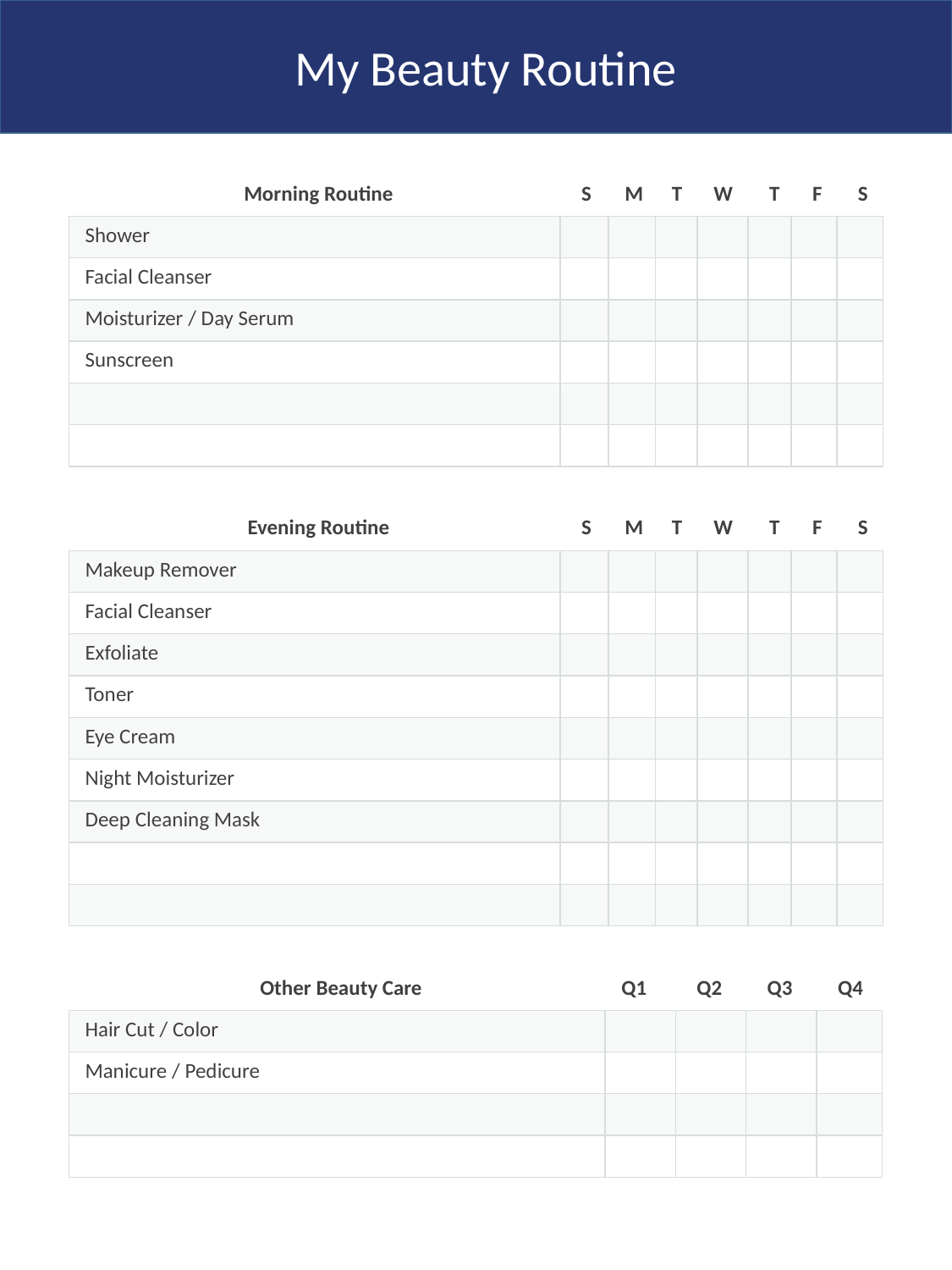

My Beauty Routine
| Morning Routine | S | M | T | W | T | F | S |
| --- | --- | --- | --- | --- | --- | --- | --- |
| Shower |  |  |  |  |  |  |  |
| Facial Cleanser |  |  |  |  |  |  |  |
| Moisturizer / Day Serum |  |  |  |  |  |  |  |
| Sunscreen |  |  |  |  |  |  |  |
|  |  |  |  |  |  |  |  |
|  |  |  |  |  |  |  |  |
| Evening Routine | S | M | T | W | T | F | S |
| --- | --- | --- | --- | --- | --- | --- | --- |
| Makeup Remover |  |  |  |  |  |  |  |
| Facial Cleanser |  |  |  |  |  |  |  |
| Exfoliate |  |  |  |  |  |  |  |
| Toner |  |  |  |  |  |  |  |
| Eye Cream |  |  |  |  |  |  |  |
| Night Moisturizer |  |  |  |  |  |  |  |
| Deep Cleaning Mask |  |  |  |  |  |  |  |
|  |  |  |  |  |  |  |  |
|  |  |  |  |  |  |  |  |
| Other Beauty Care | Q1 | Q2 | Q3 | Q4 |
| --- | --- | --- | --- | --- |
| Hair Cut / Color |  |  |  |  |
| Manicure / Pedicure |  |  |  |  |
|  |  |  |  |  |
|  |  |  |  |  |